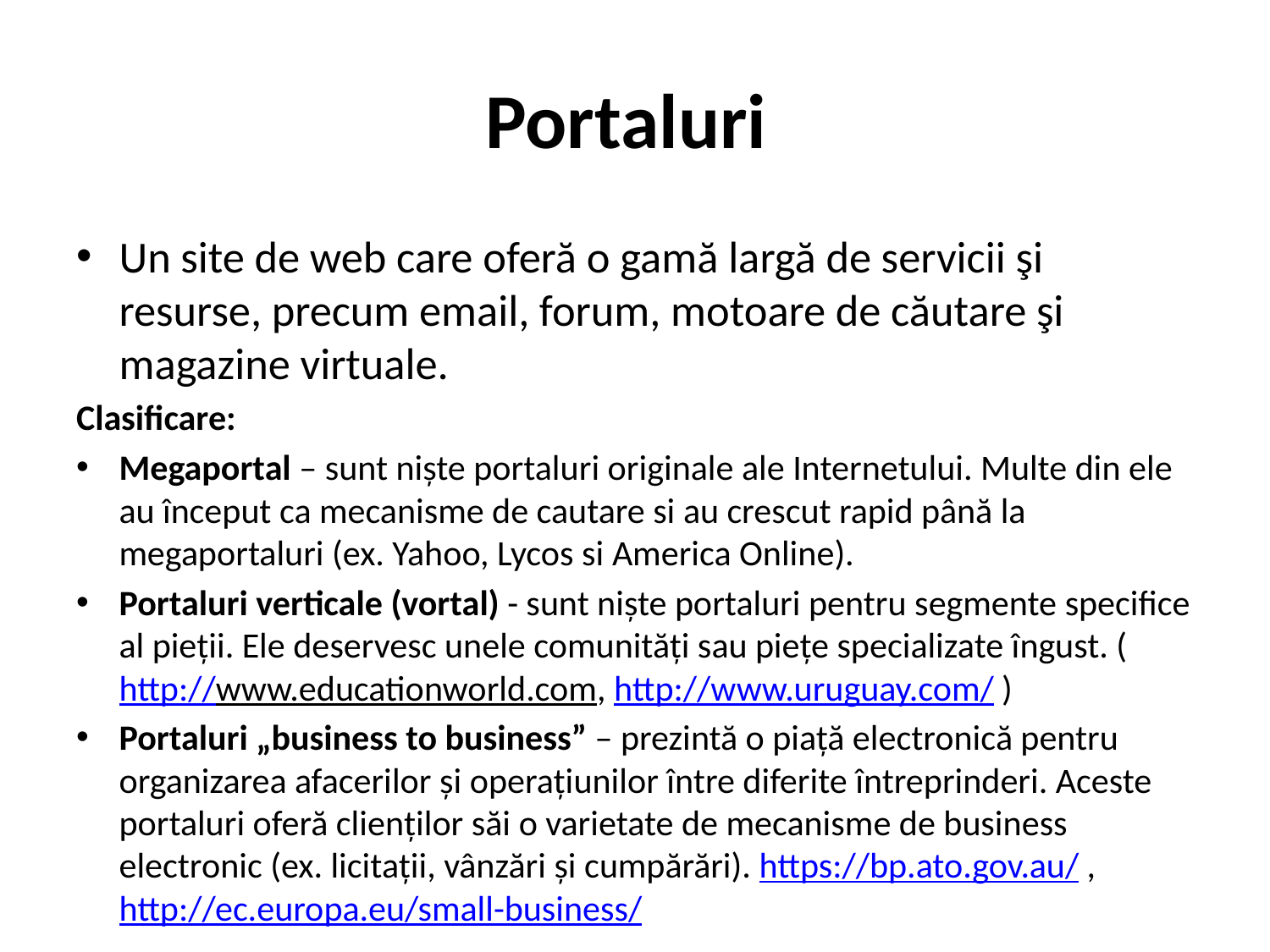

# Portaluri
Un site de web care oferă o gamă largă de servicii şi resurse, precum email, forum, motoare de căutare şi magazine virtuale.
Clasificare:
Megaportal – sunt niște portaluri originale ale Internetului. Multe din ele au început ca mecanisme de cautare si au crescut rapid până la megaportaluri (ex. Yahoo, Lycos si America Online).
Portaluri verticale (vortal) - sunt niște portaluri pentru segmente specifice al pieții. Ele deservesc unele comunități sau piețe specializate îngust. (http://www.educationworld.com, http://www.uruguay.com/ )
Portaluri „business to business” – prezintă o piață electronică pentru organizarea afacerilor și operațiunilor între diferite întreprinderi. Aceste portaluri oferă clienților săi o varietate de mecanisme de business electronic (ex. licitații, vânzări și cumpărări). https://bp.ato.gov.au/ , http://ec.europa.eu/small-business/